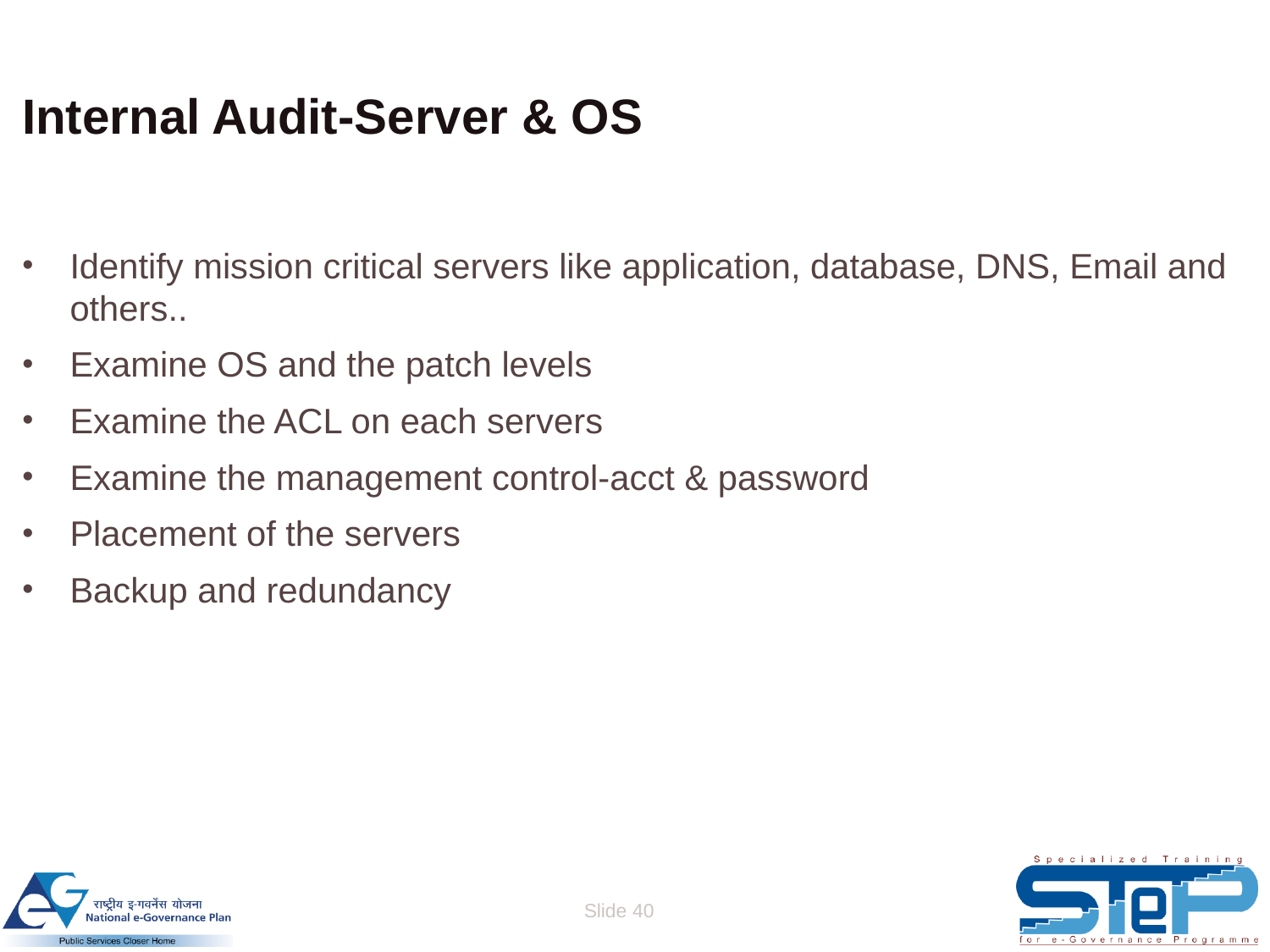

# Internal Audit-Server & OS
Identify mission critical servers like application, database, DNS, Email and others..
Examine OS and the patch levels
Examine the ACL on each servers
Examine the management control-acct & password
Placement of the servers
Backup and redundancy